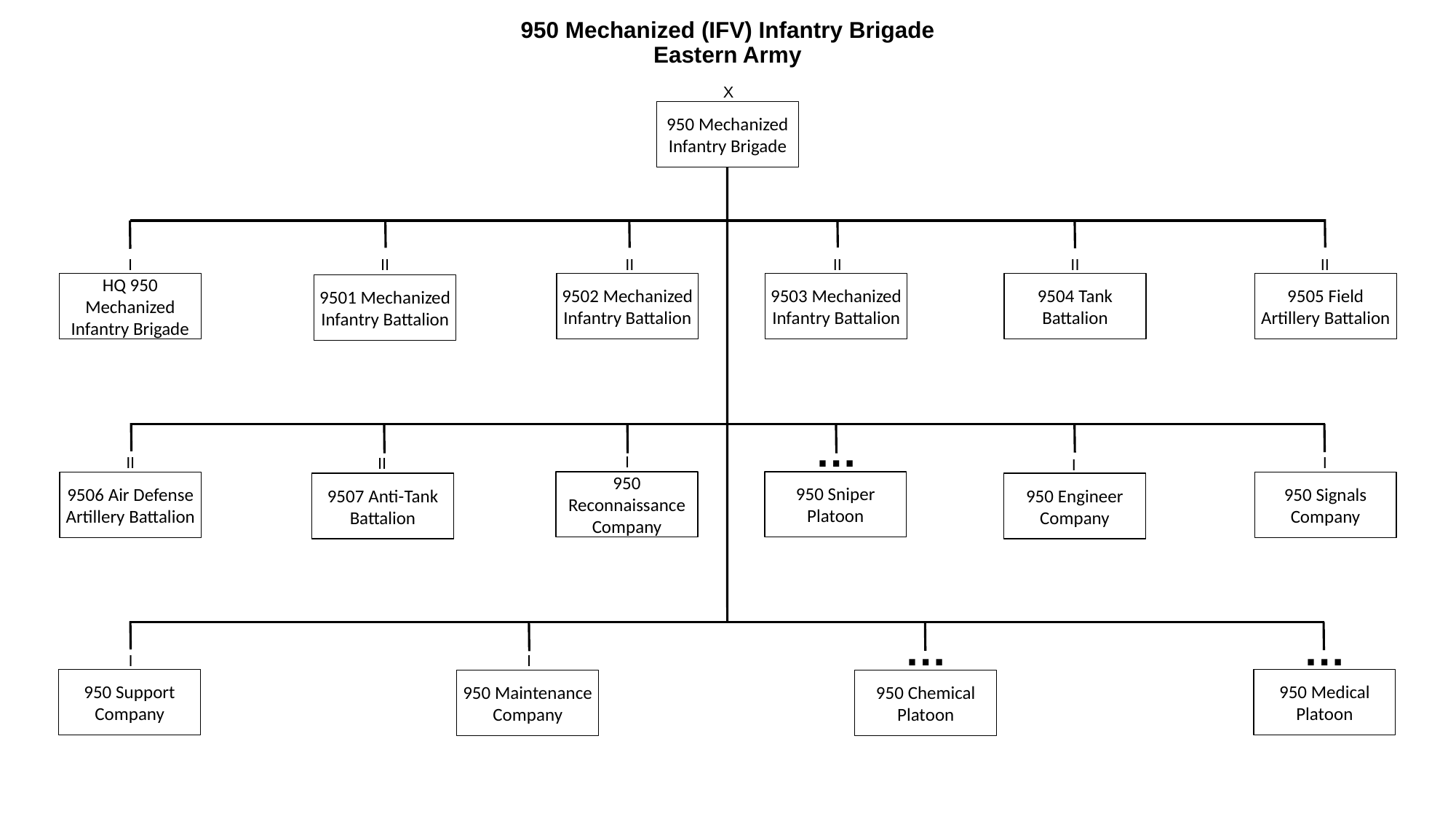

# 950 Mechanized (IFV) Infantry Brigade Eastern Army
X
950 Mechanized Infantry Brigade
I
II
II
II
II
II
HQ 950 Mechanized Infantry Brigade
9502 Mechanized Infantry Battalion
9503 Mechanized Infantry Battalion
9504 Tank
Battalion
9505 Field
Artillery Battalion
9501 Mechanized Infantry Battalion
…
I
II
I
II
I
950 Reconnaissance Company
950 Sniper
Platoon
9506 Air Defense
Artillery Battalion
950 Signals
Company
9507 Anti-Tank
Battalion
950 Engineer
Company
…
…
I
I
950 Support
Company
950 Medical
Platoon
950 Maintenance
Company
950 Chemical
Platoon